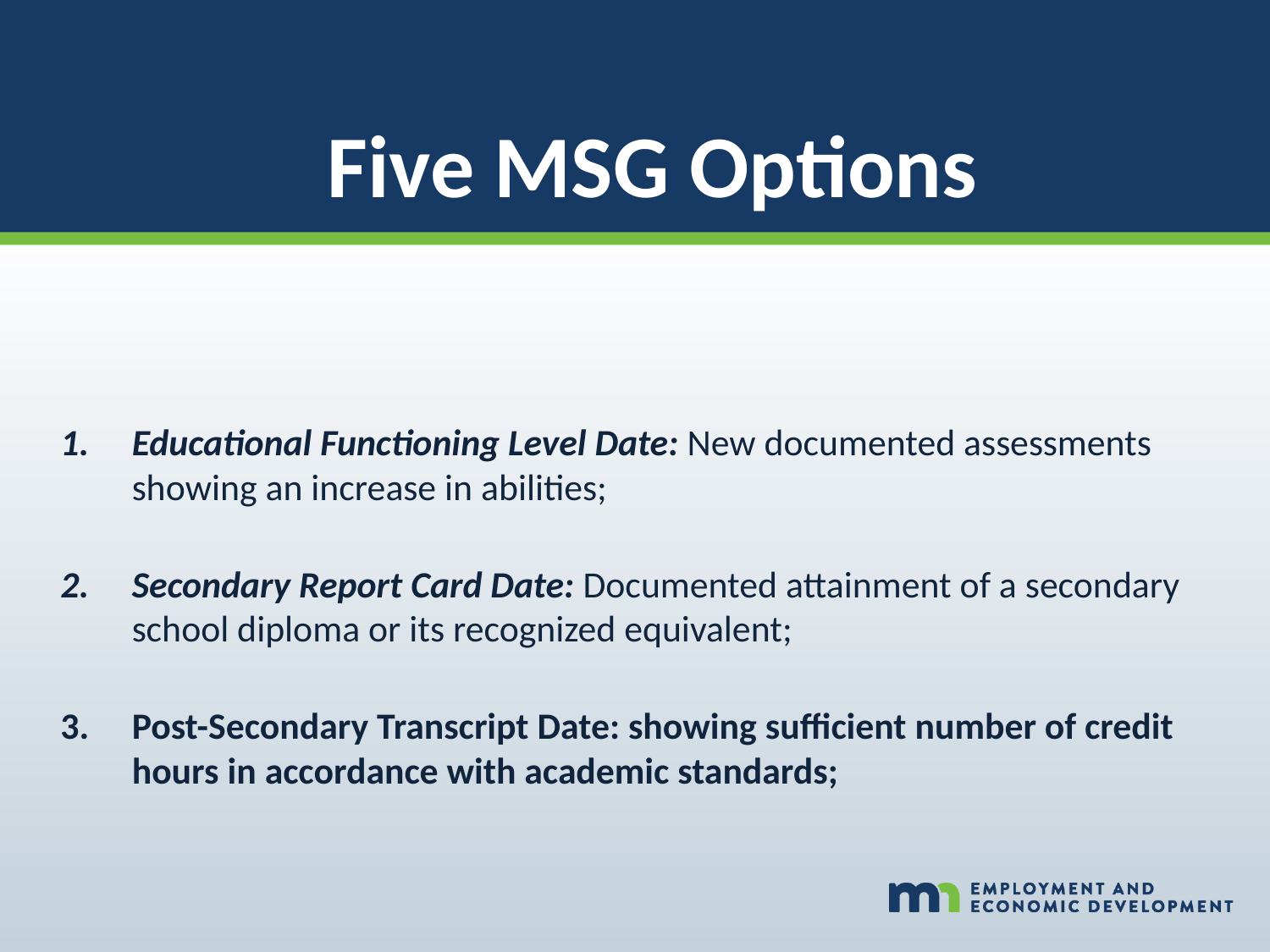

Five MSG Options
#
Educational Functioning Level Date: New documented assessments showing an increase in abilities;
Secondary Report Card Date: Documented attainment of a secondary school diploma or its recognized equivalent;
Post-Secondary Transcript Date: showing sufficient number of credit hours in accordance with academic standards;